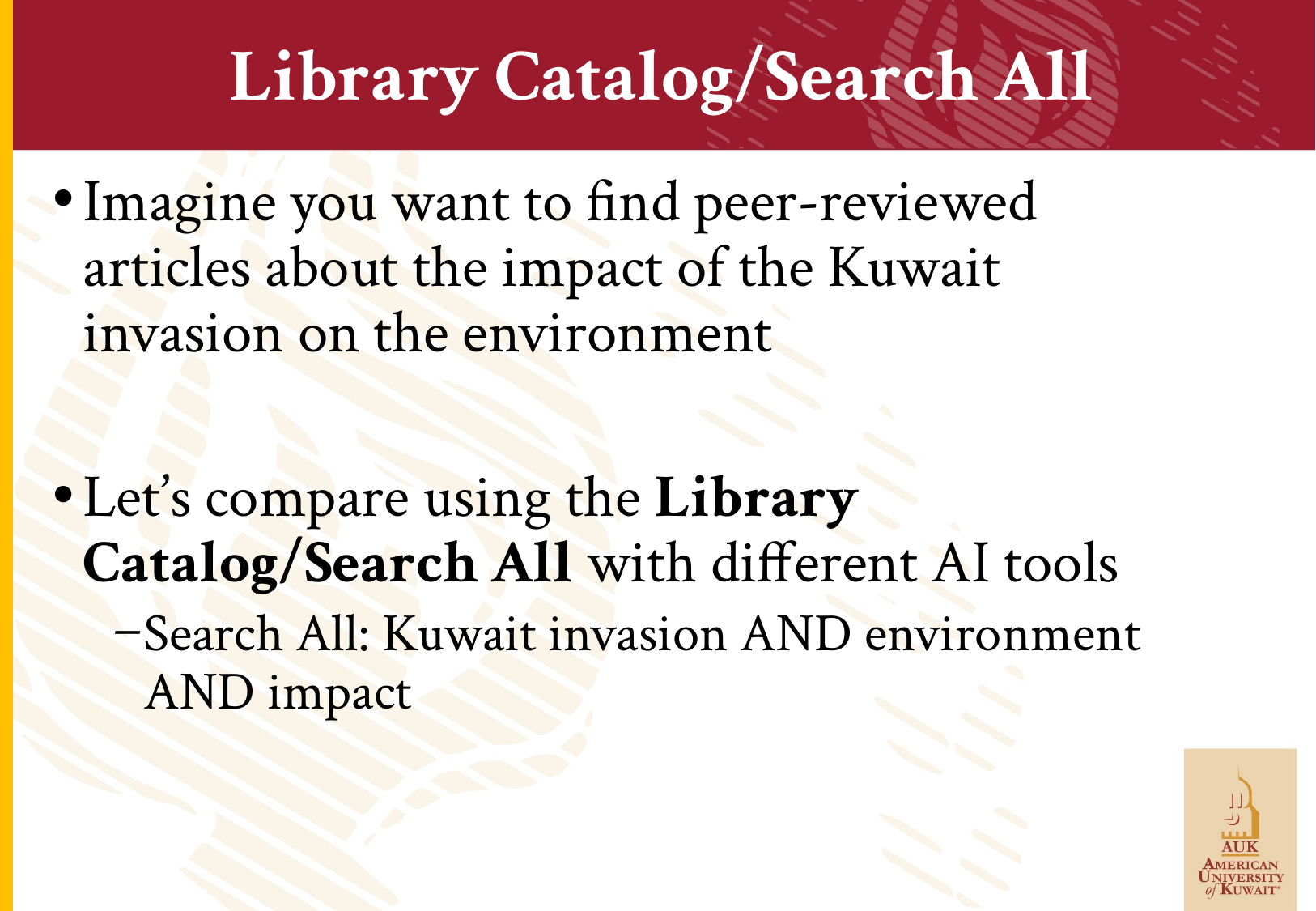

# Library Catalog/Search All
Imagine you want to find peer-reviewed articles about the impact of the Kuwait invasion on the environment

Let’s compare using the Library Catalog/Search All with different AI tools
Search All: Kuwait invasion AND environment AND impact